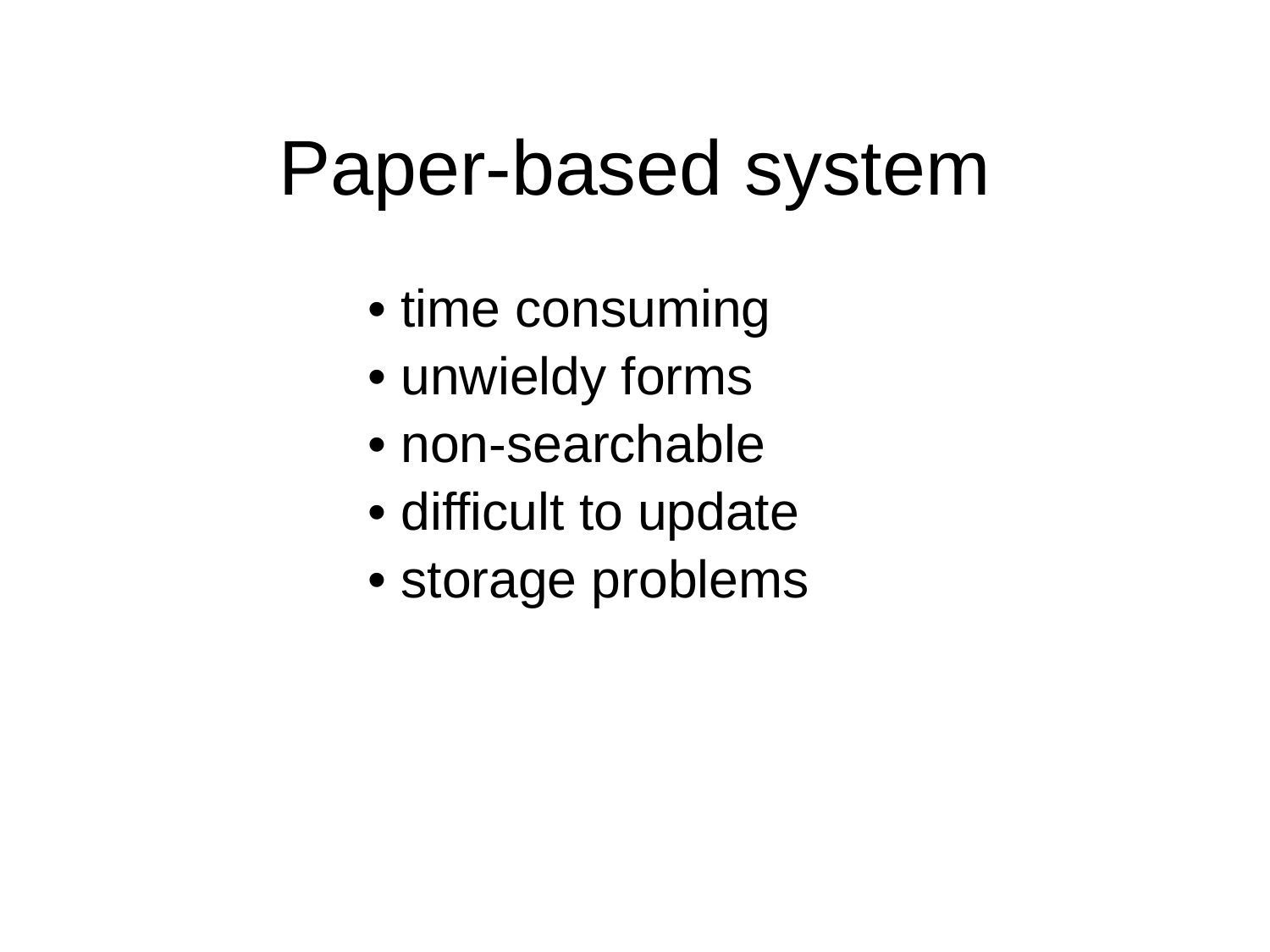

# Paper-based system
• time consuming
• unwieldy forms
• non-searchable
• difficult to update
• storage problems